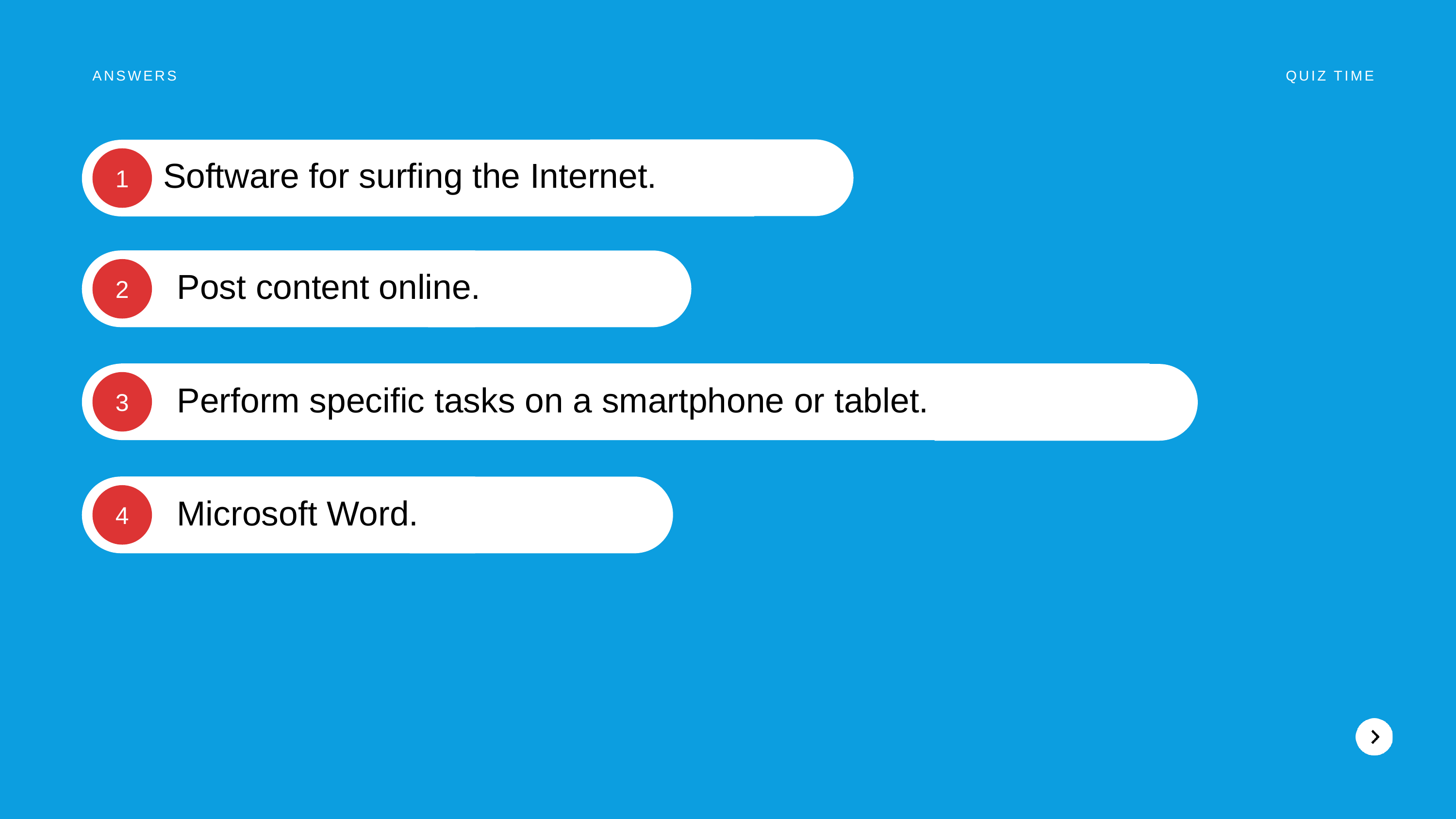

ANSWERS
QUIZ TIME

Software for surfing the Internet.

1

Post content online.
2

Perform specific tasks on a smartphone or tablet.
3

Microsoft Word.
4